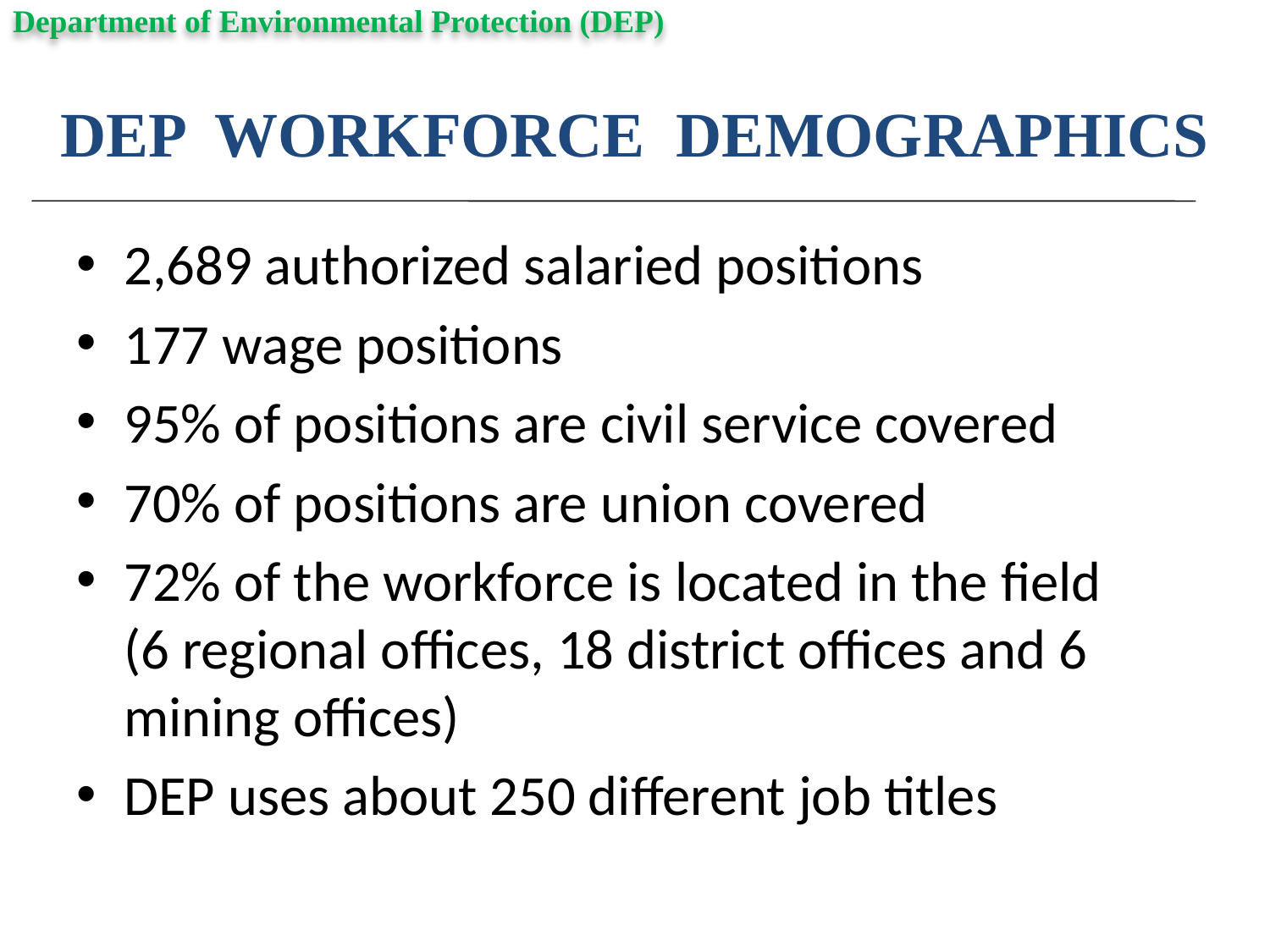

Department of Environmental Protection (DEP)
# DEP  WORKFORCE  DEMOGRAPHICS
2,689 authorized salaried positions
177 wage positions
95% of positions are civil service covered
70% of positions are union covered
72% of the workforce is located in the field (6 regional offices, 18 district offices and 6 mining offices)
DEP uses about 250 different job titles